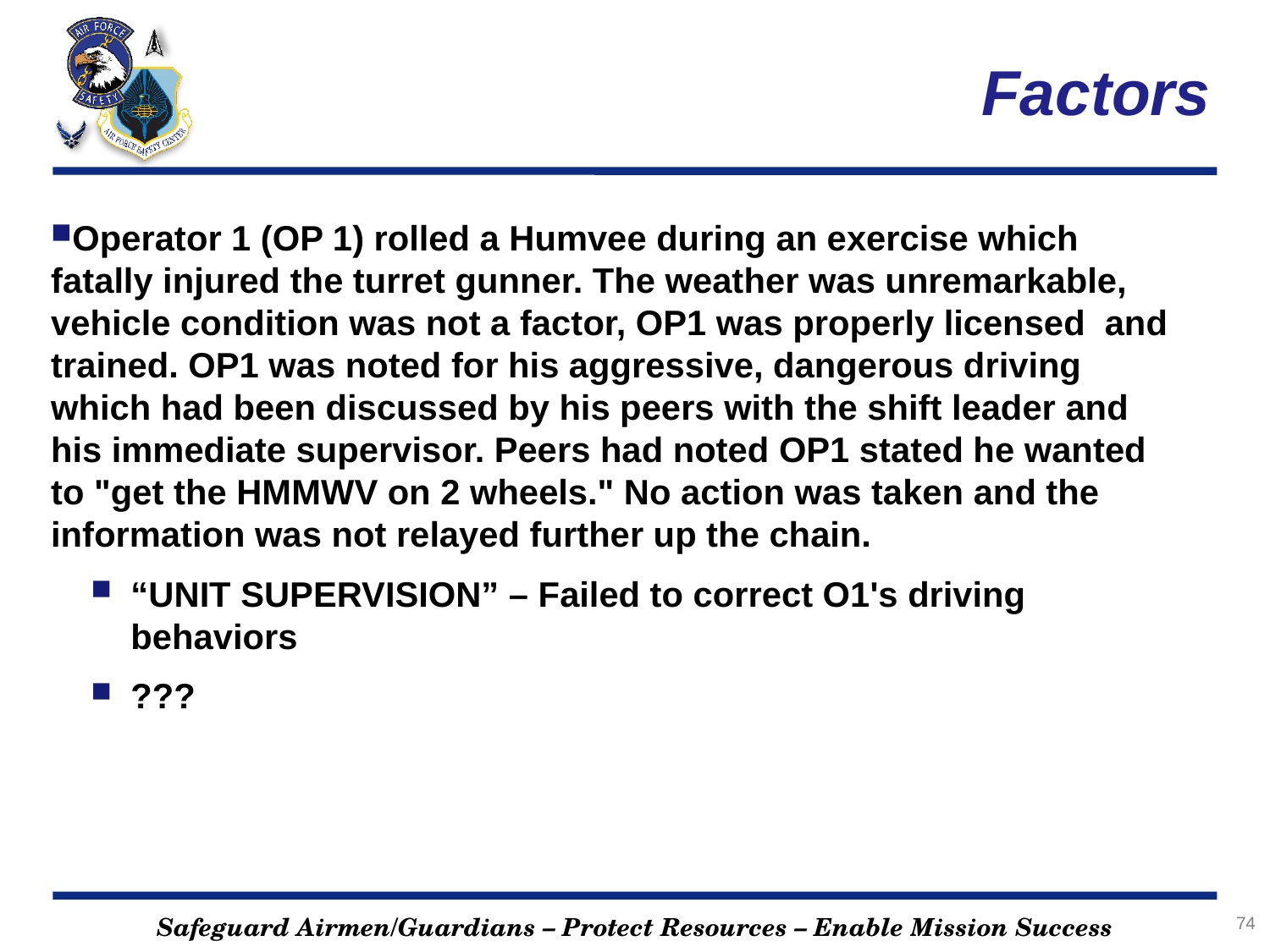

# Factors
Operator 1 (OP 1) rolled a Humvee during an exercise which  fatally injured the turret gunner. The weather was unremarkable,  vehicle condition was not a factor, OP1 was properly licensed  and trained. OP1 was noted for his aggressive, dangerous driving  which had been discussed by his peers with the shift leader and  his immediate supervisor. Peers had noted OP1 stated he wanted  to "get the HMMWV on 2 wheels." No action was taken and the  information was not relayed further up the chain.
“UNIT SUPERVISION” – Failed to correct O1's driving  behaviors
???

74